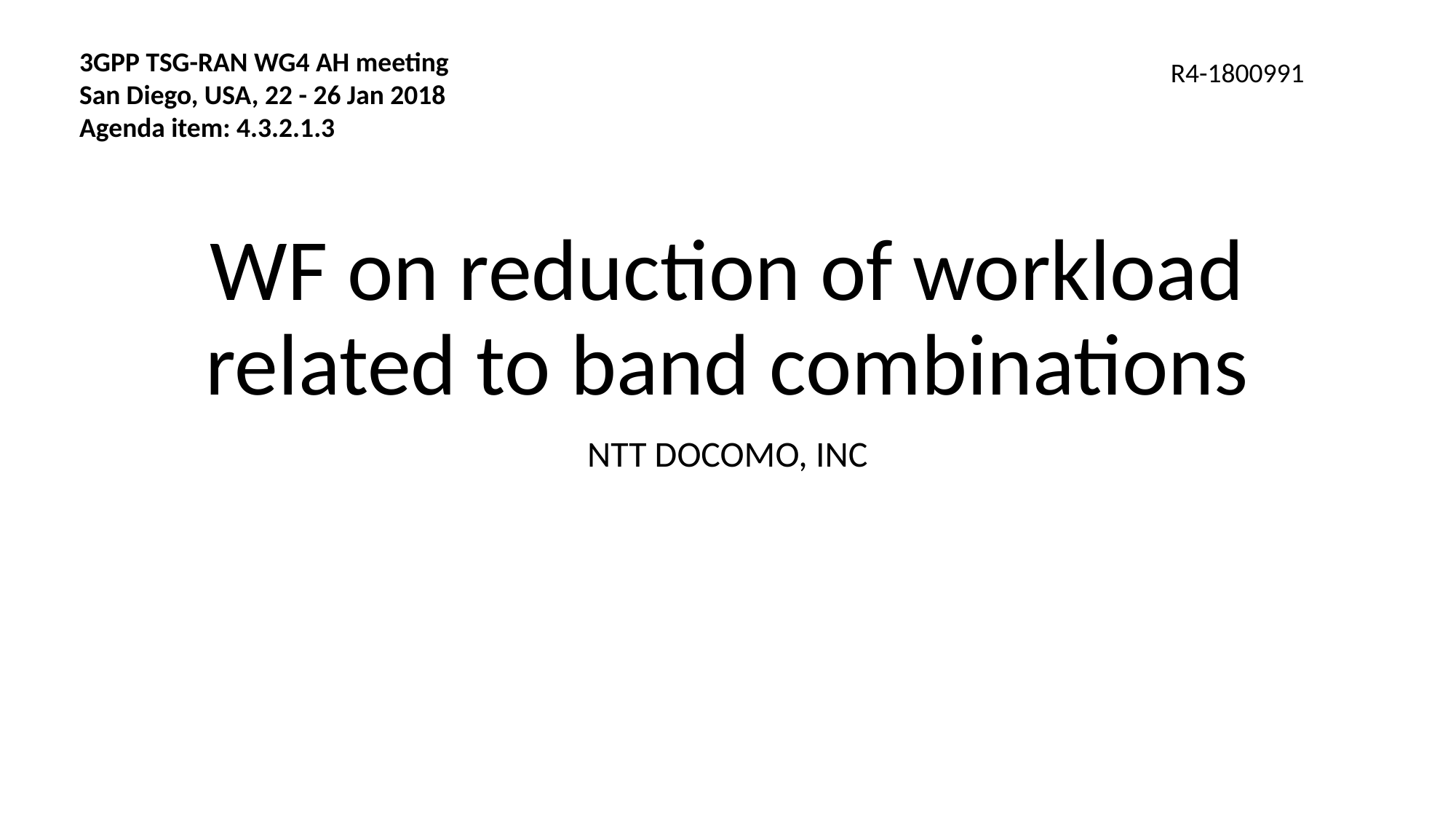

3GPP TSG-RAN WG4 AH meeting
San Diego, USA, 22 - 26 Jan 2018
Agenda item: 4.3.2.1.3

R4-1800991
# WF on reduction of workload related to band combinations
NTT DOCOMO, INC